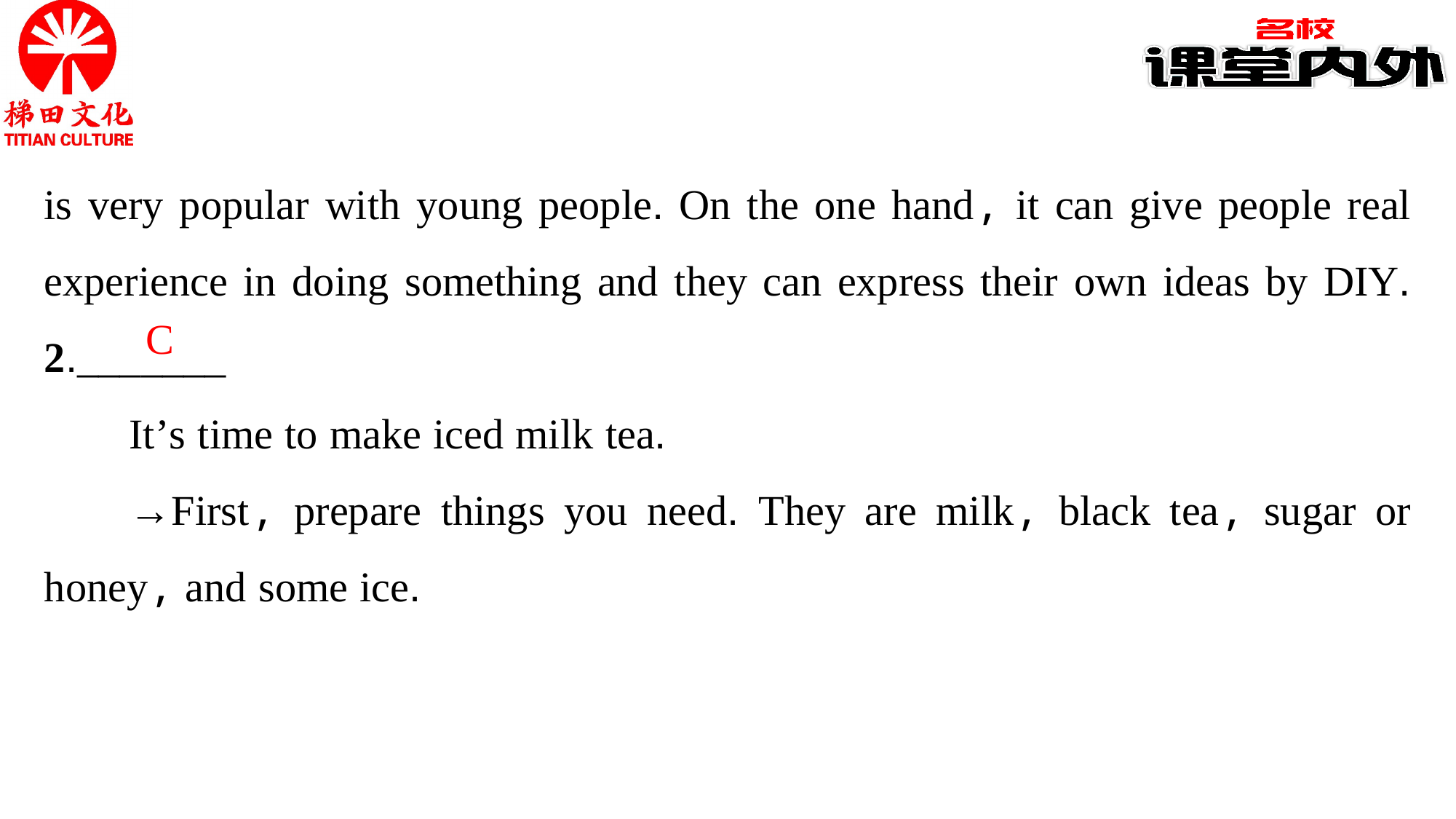

is very popular with young people. On the one hand, it can give people real experience in doing something and they can express their own ideas by DIY. 2._______
It’s time to make iced milk tea.
→First, prepare things you need. They are milk, black tea, sugar or honey, and some ice.

C